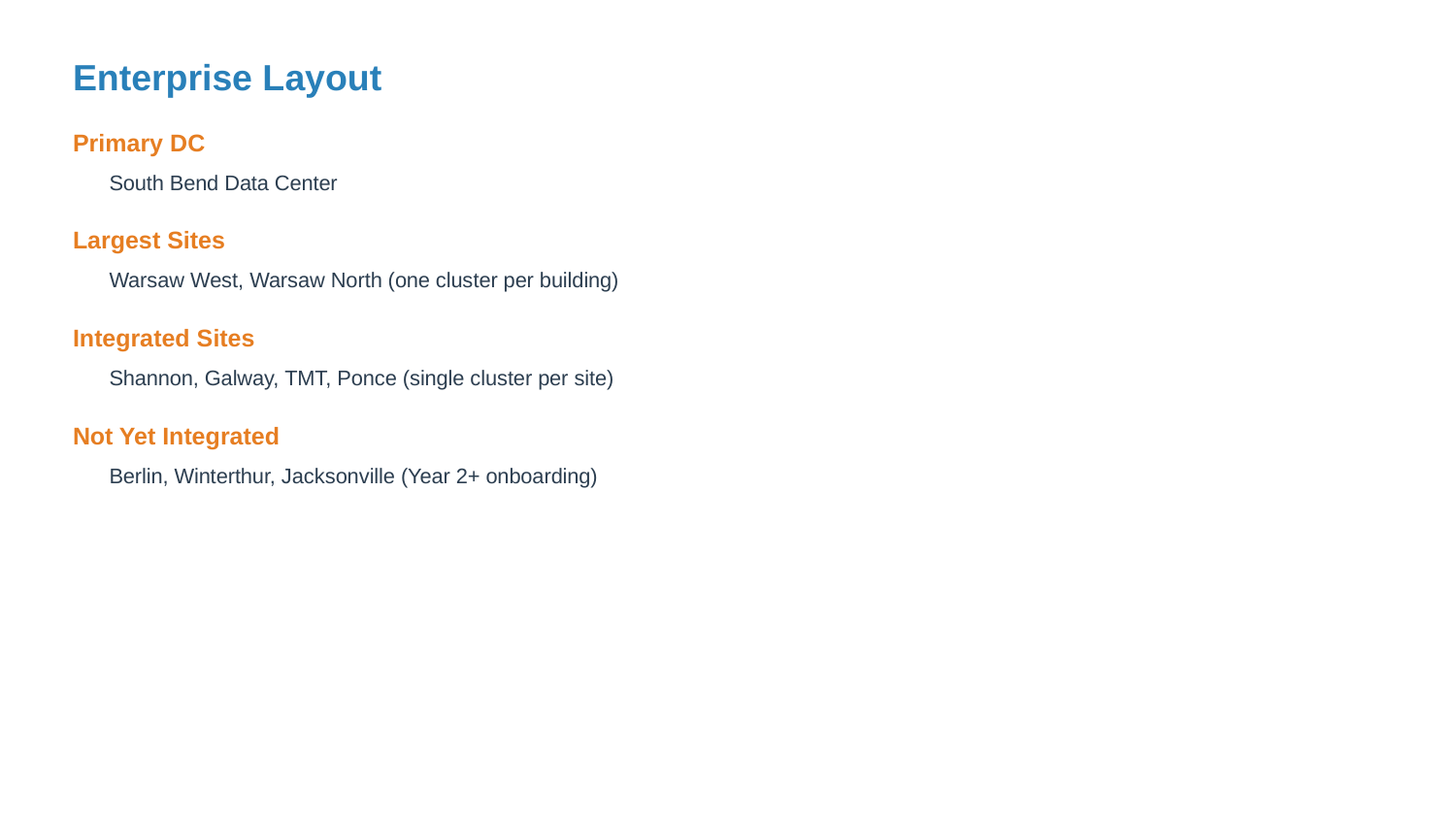

Enterprise Layout
Primary DC
South Bend Data Center
Largest Sites
Warsaw West, Warsaw North (one cluster per building)
Integrated Sites
Shannon, Galway, TMT, Ponce (single cluster per site)
Not Yet Integrated
Berlin, Winterthur, Jacksonville (Year 2+ onboarding)